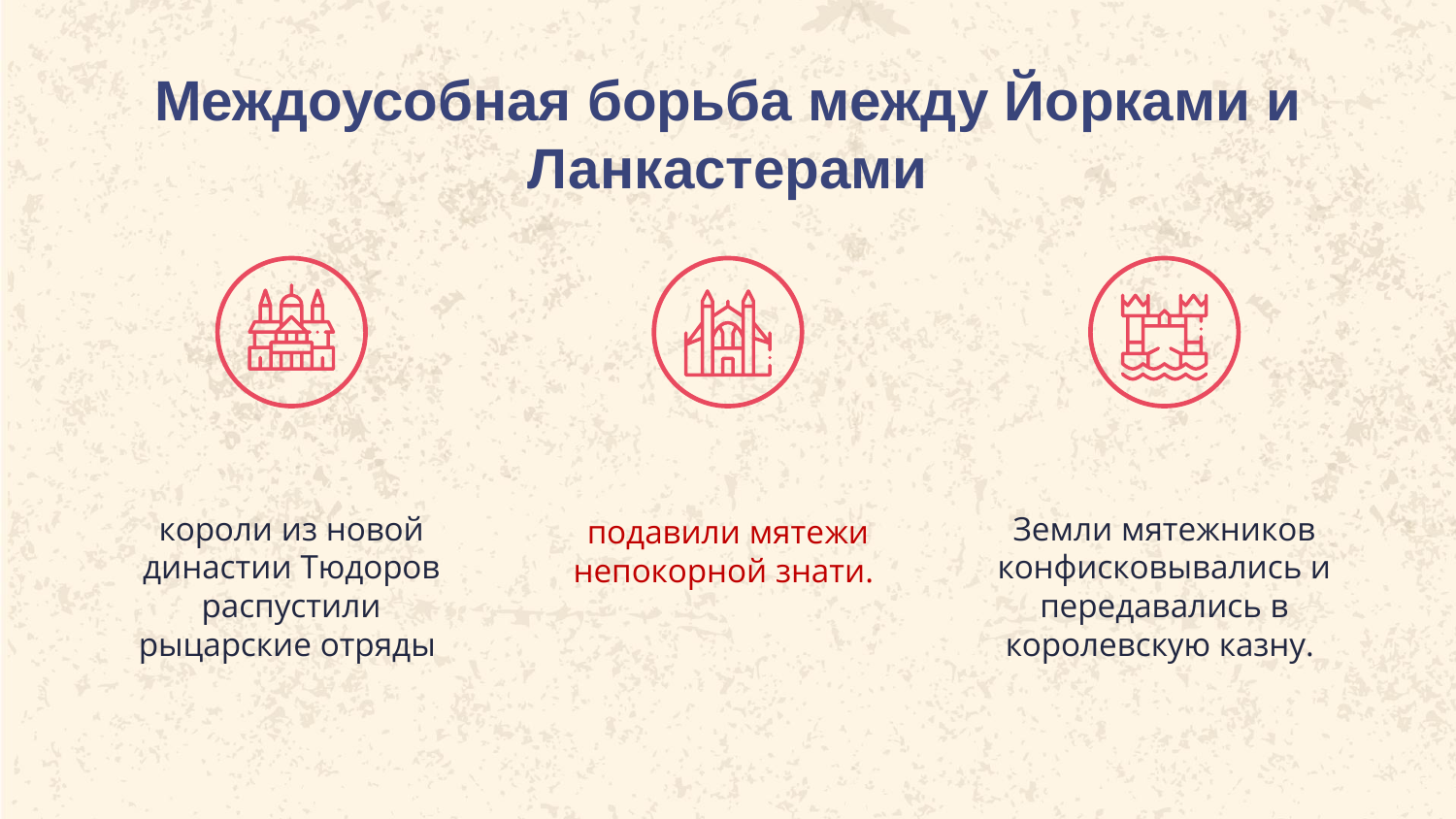

Междоусобная борьба между Йорками и Ланкастерами

подавили мяте­жи непокорной знати.

короли из новой династии Тюдоров распустили рыцарские отряды

Земли мятежников конфисковывались и передавались в королевскую казну.